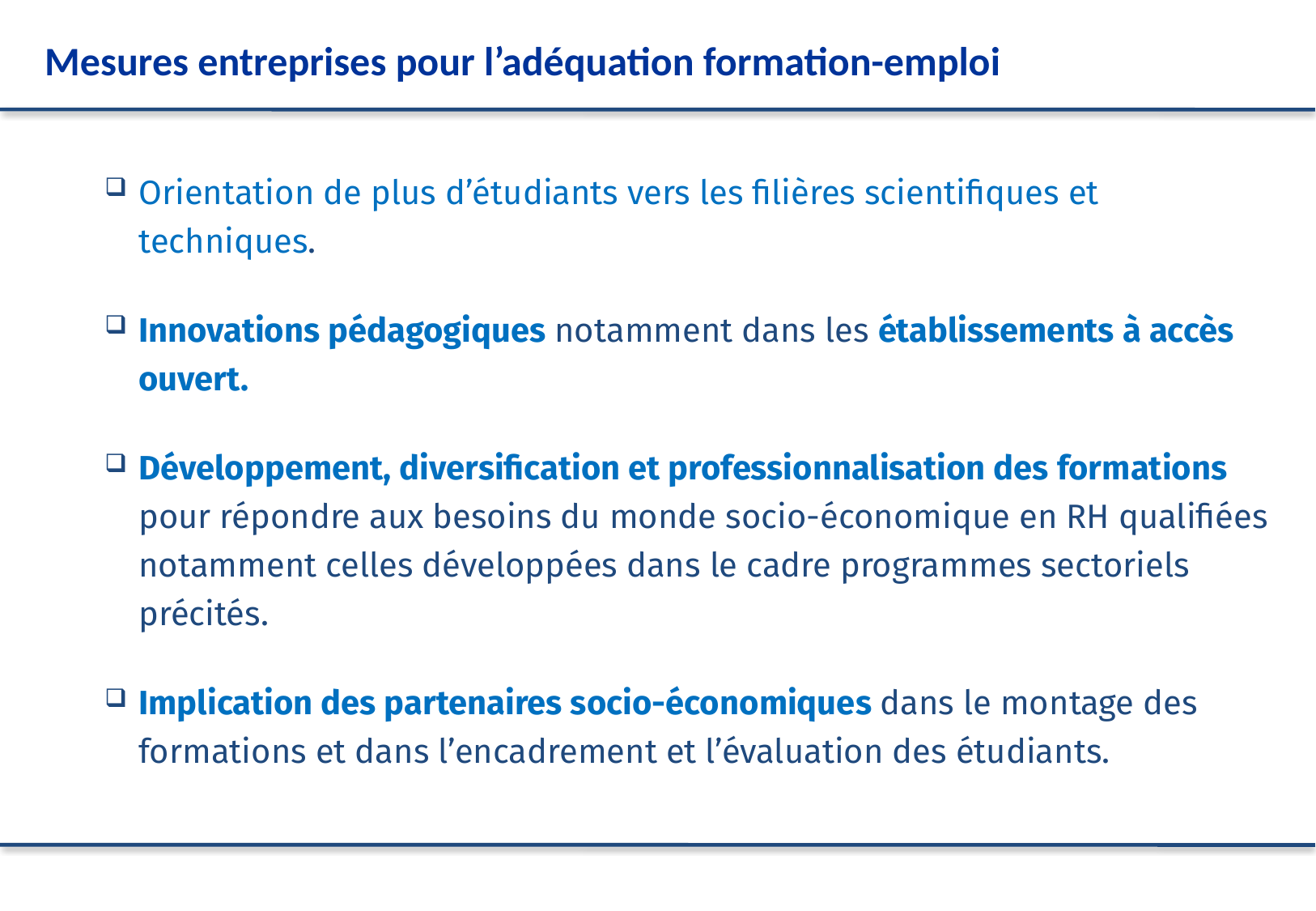

Mesures entreprises pour l’adéquation formation-emploi
Orientation de plus d’étudiants vers les filières scientifiques et techniques.
Innovations pédagogiques notamment dans les établissements à accès ouvert.
Développement, diversification et professionnalisation des formations pour répondre aux besoins du monde socio-économique en RH qualifiées notamment celles développées dans le cadre programmes sectoriels précités.
Implication des partenaires socio-économiques dans le montage des formations et dans l’encadrement et l’évaluation des étudiants.